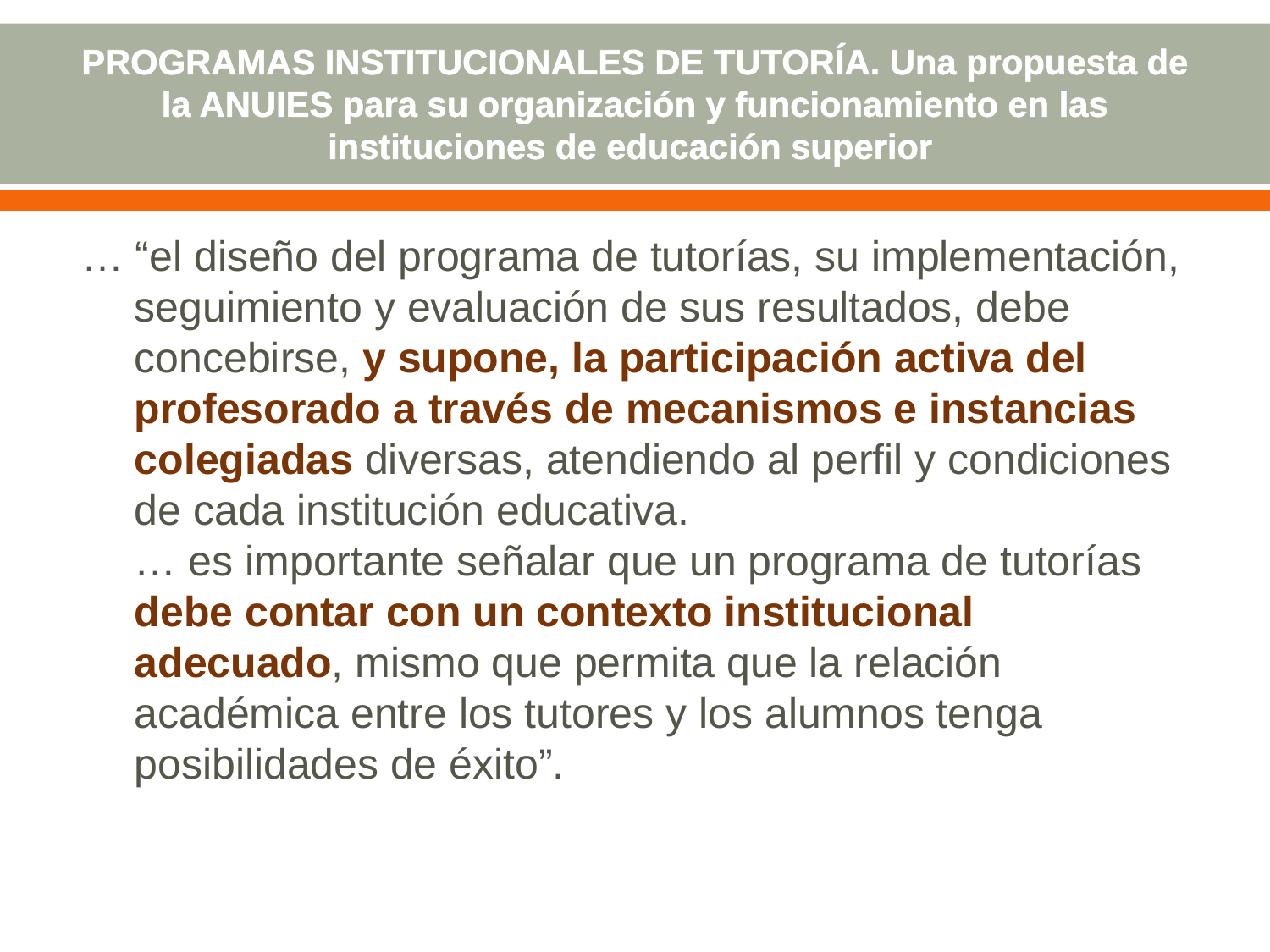

# PROGRAMAS INSTITUCIONALES DE TUTORÍA. Una propuesta de la ANUIES para su organización y funcionamiento en las instituciones de educación superior
… “el diseño del programa de tutorías, su implementación, seguimiento y evaluación de sus resultados, debe concebirse, y supone, la participación activa del profesorado a través de mecanismos e instancias colegiadas diversas, atendiendo al perfil y condiciones de cada institución educativa.
… es importante señalar que un programa de tutorías debe contar con un contexto institucional adecuado, mismo que permita que la relación académica entre los tutores y los alumnos tenga posibilidades de éxito”.